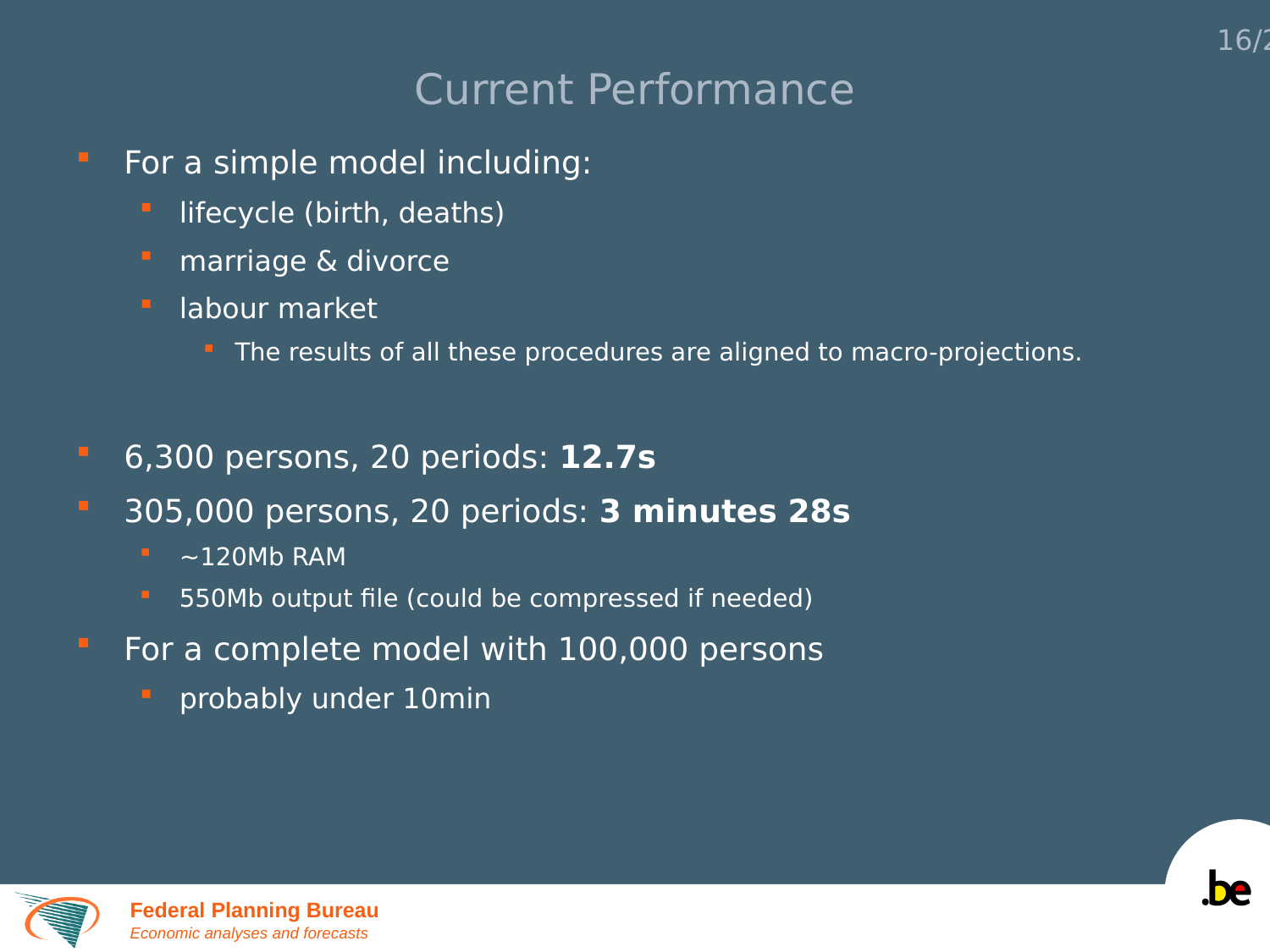

# Current Performance
For a simple model including:
lifecycle (birth, deaths)
marriage & divorce
labour market
The results of all these procedures are aligned to macro-projections.

6,300 persons, 20 periods: 12.7s
305,000 persons, 20 periods: 3 minutes 28s
~120Mb RAM
550Mb output file (could be compressed if needed)
For a complete model with 100,000 persons
probably under 10min